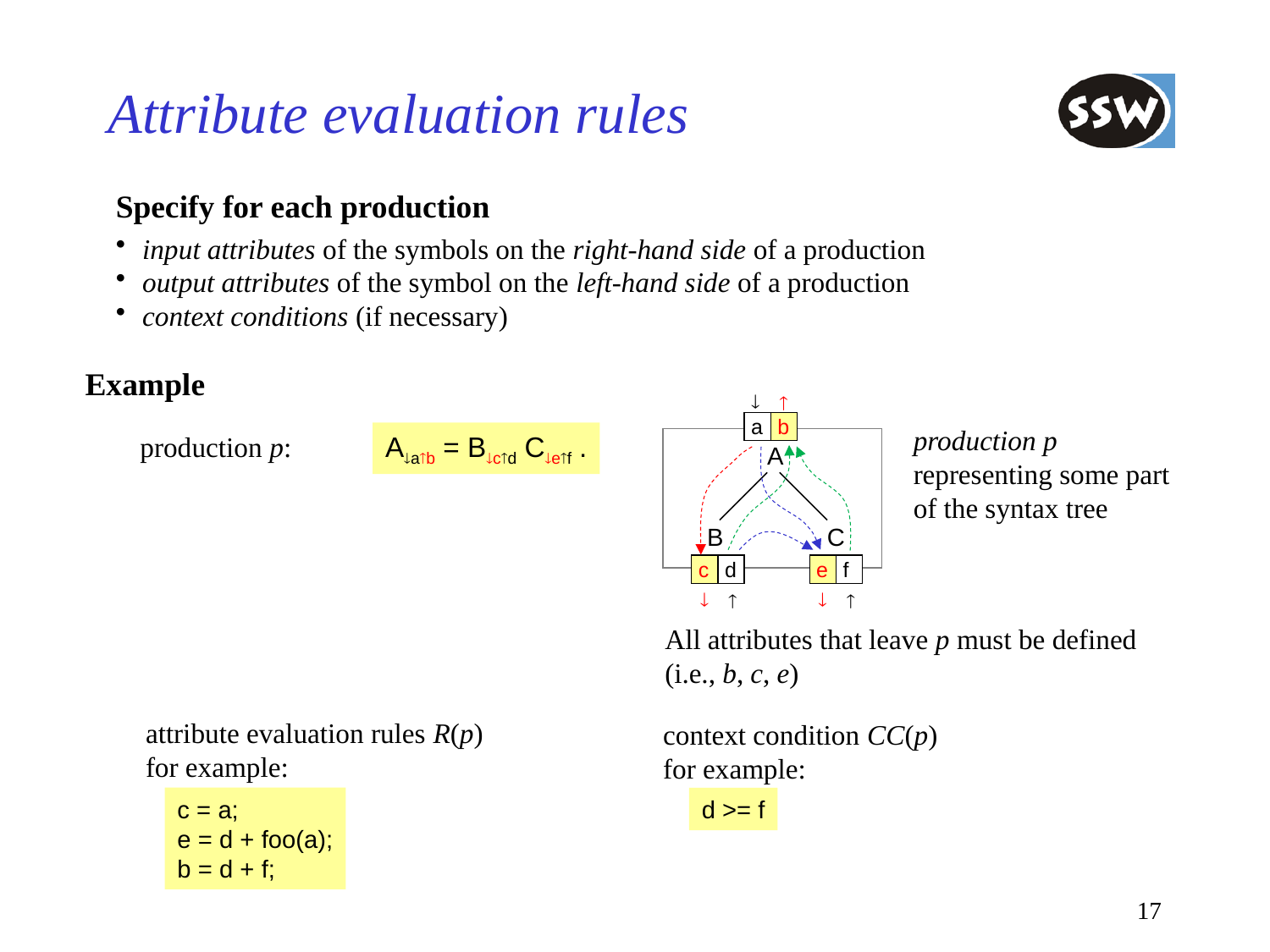

# Attribute evaluation rules
Specify for each production
input attributes of the symbols on the right-hand side of a production
output attributes of the symbol on the left-hand side of a production
context conditions (if necessary)
Example
↓
↑

a
b
production p
representing some part
of the syntax tree

A

B
C

c
d
e
f
↓
↓
↑
↑
All attributes that leave p must be defined
(i.e., b, c, e)
A↓a↑b = B↓c↑d C↓e↑f .
production p:

attribute evaluation rules R(p)
for example:
c = a;
e = d + foo(a);
b = d + f;
context condition CC(p)
for example:
d >= f
17